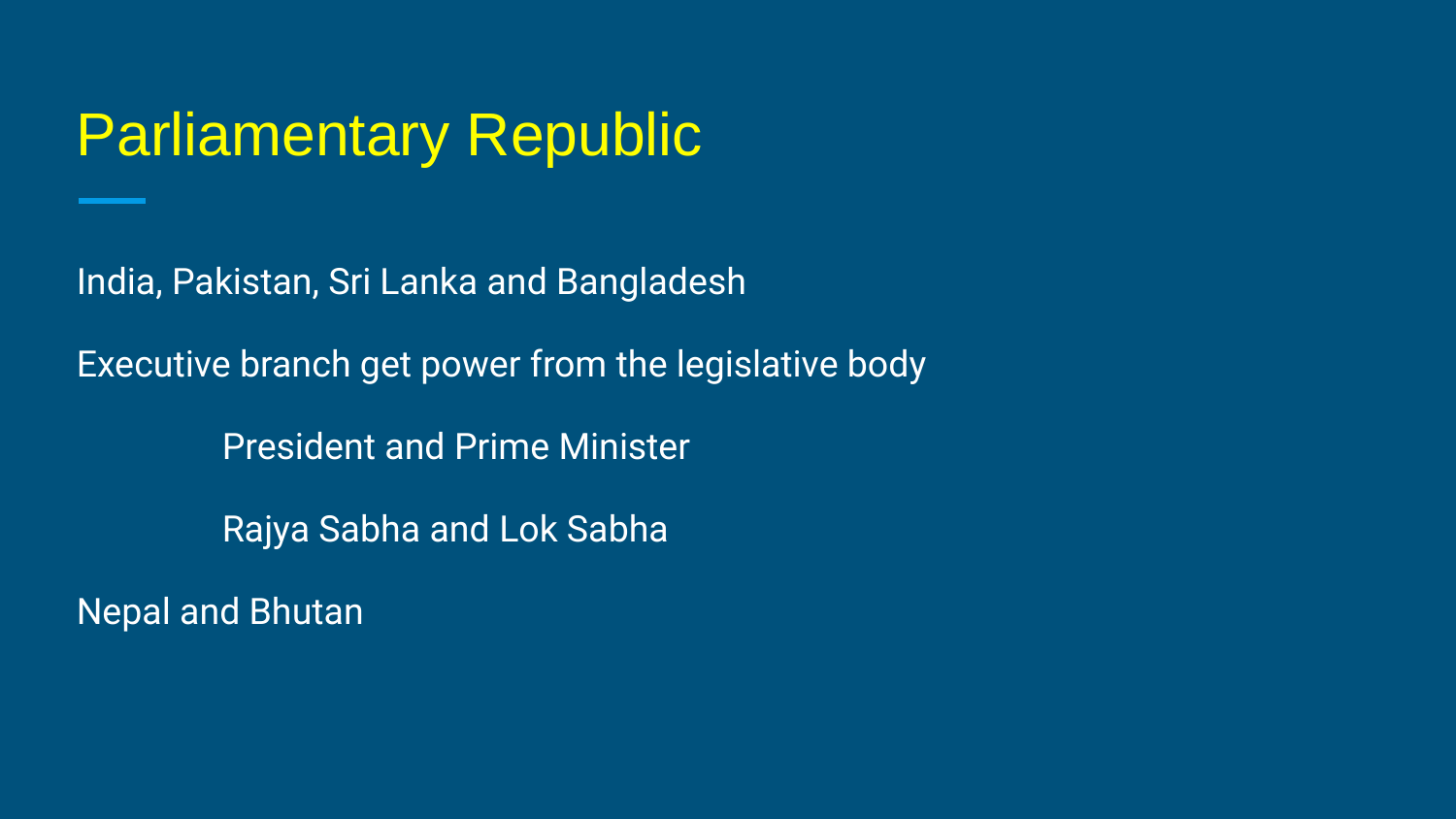

# Parliamentary Republic
India, Pakistan, Sri Lanka and Bangladesh
Executive branch get power from the legislative body
	President and Prime Minister
	Rajya Sabha and Lok Sabha
Nepal and Bhutan